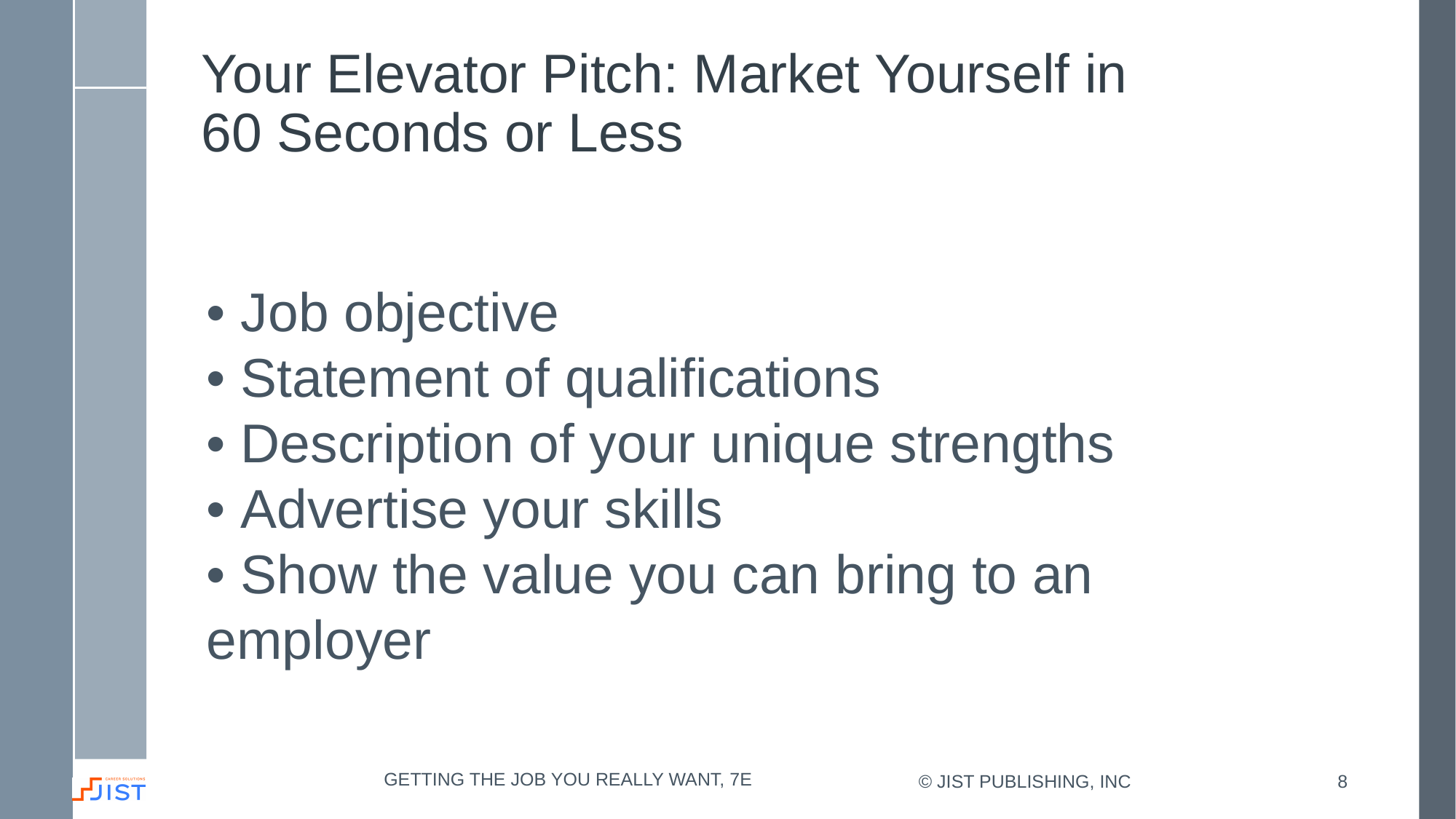

# Your Elevator Pitch: Market Yourself in 60 Seconds or Less
• Job objective
• Statement of qualifications
• Description of your unique strengths
• Advertise your skills
• Show the value you can bring to an employer
Getting the job you really want, 7e
© JIST Publishing, Inc
8